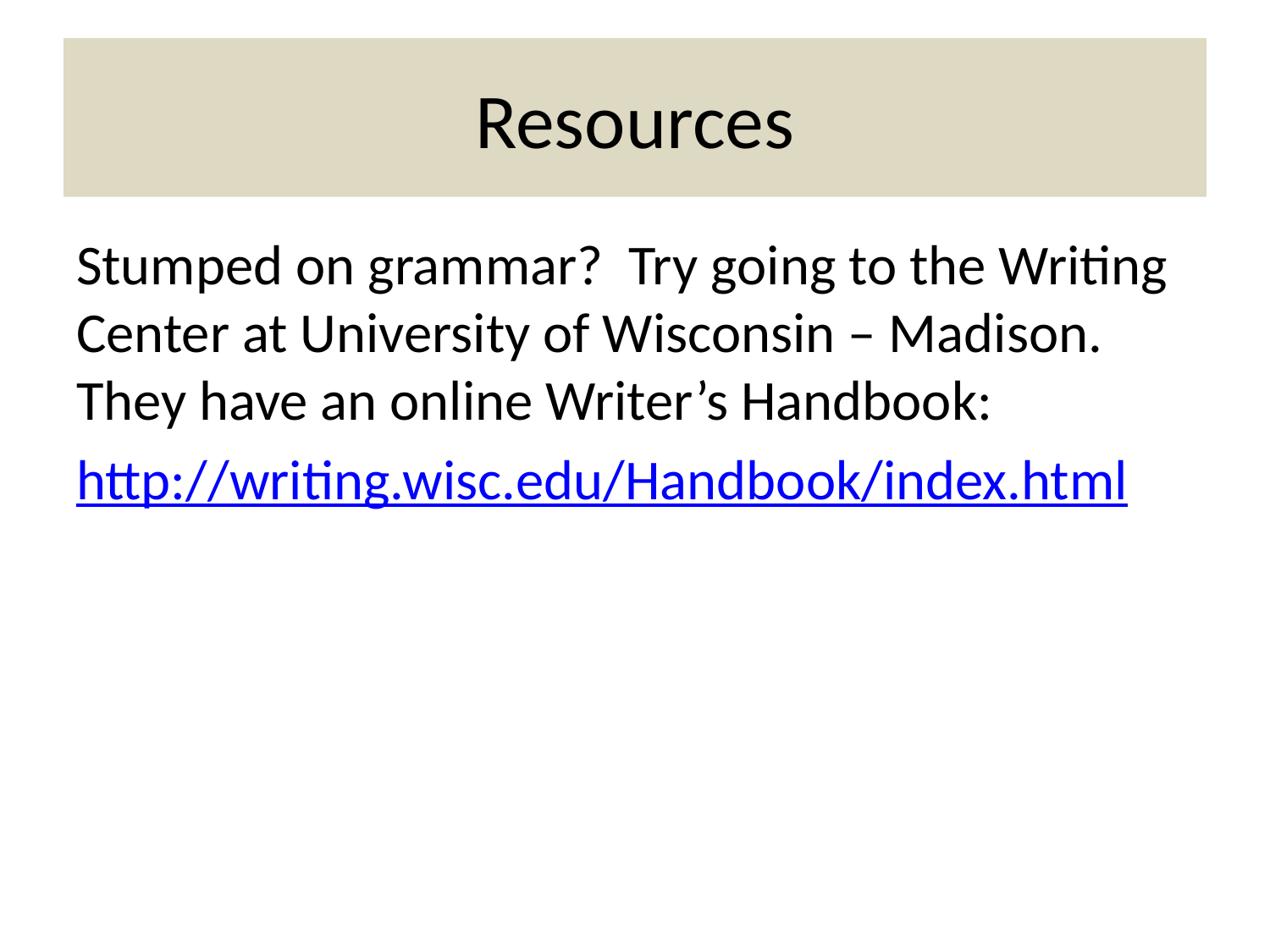

# Resources
Stumped on grammar?  Try going to the Writing Center at University of Wisconsin – Madison.  They have an online Writer’s Handbook:
http://writing.wisc.edu/Handbook/index.html